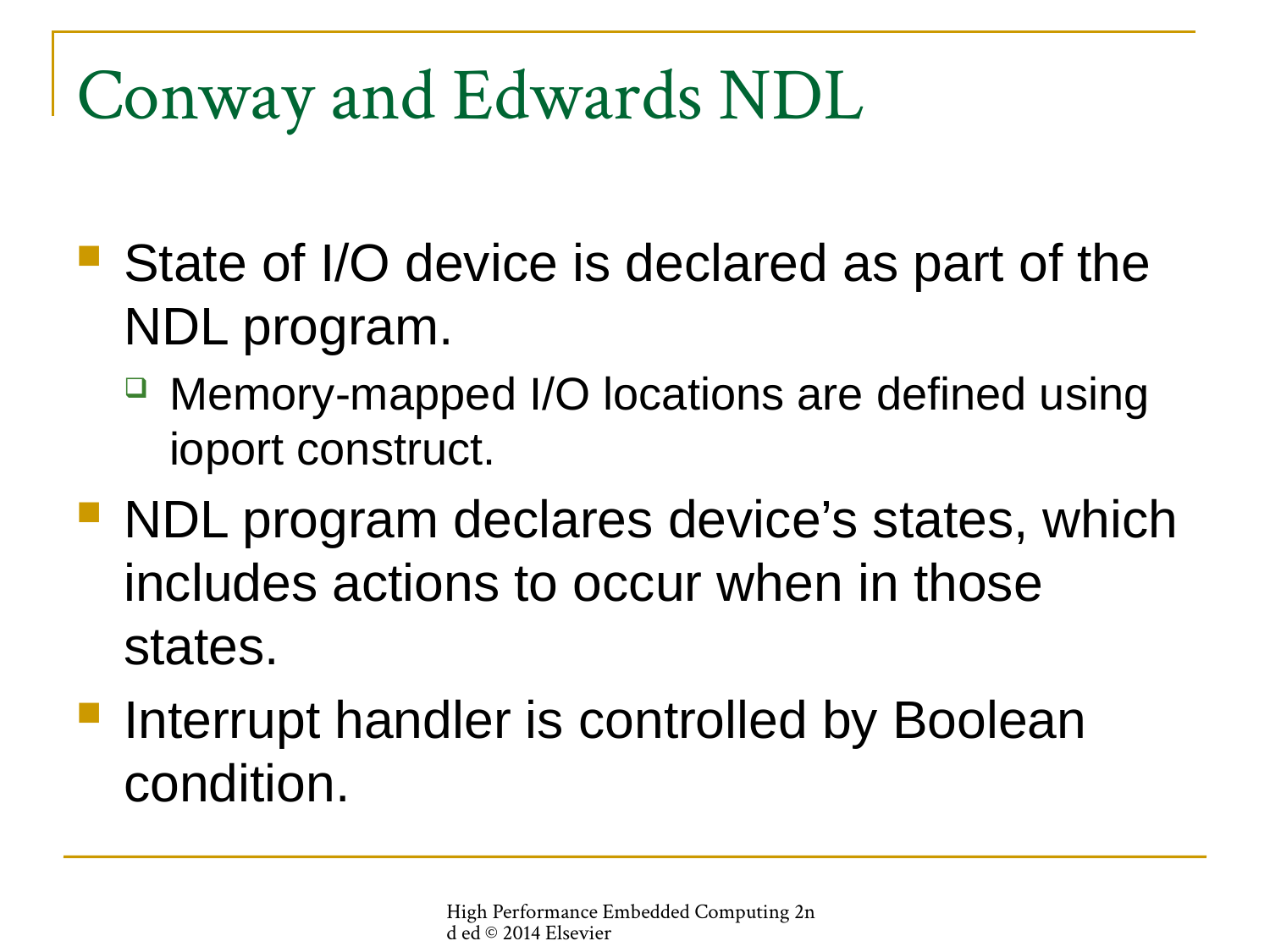

# Conway and Edwards NDL
State of I/O device is declared as part of the NDL program.
Memory-mapped I/O locations are defined using ioport construct.
NDL program declares device’s states, which includes actions to occur when in those states.
Interrupt handler is controlled by Boolean condition.
High Performance Embedded Computing 2nd ed © 2014 Elsevier